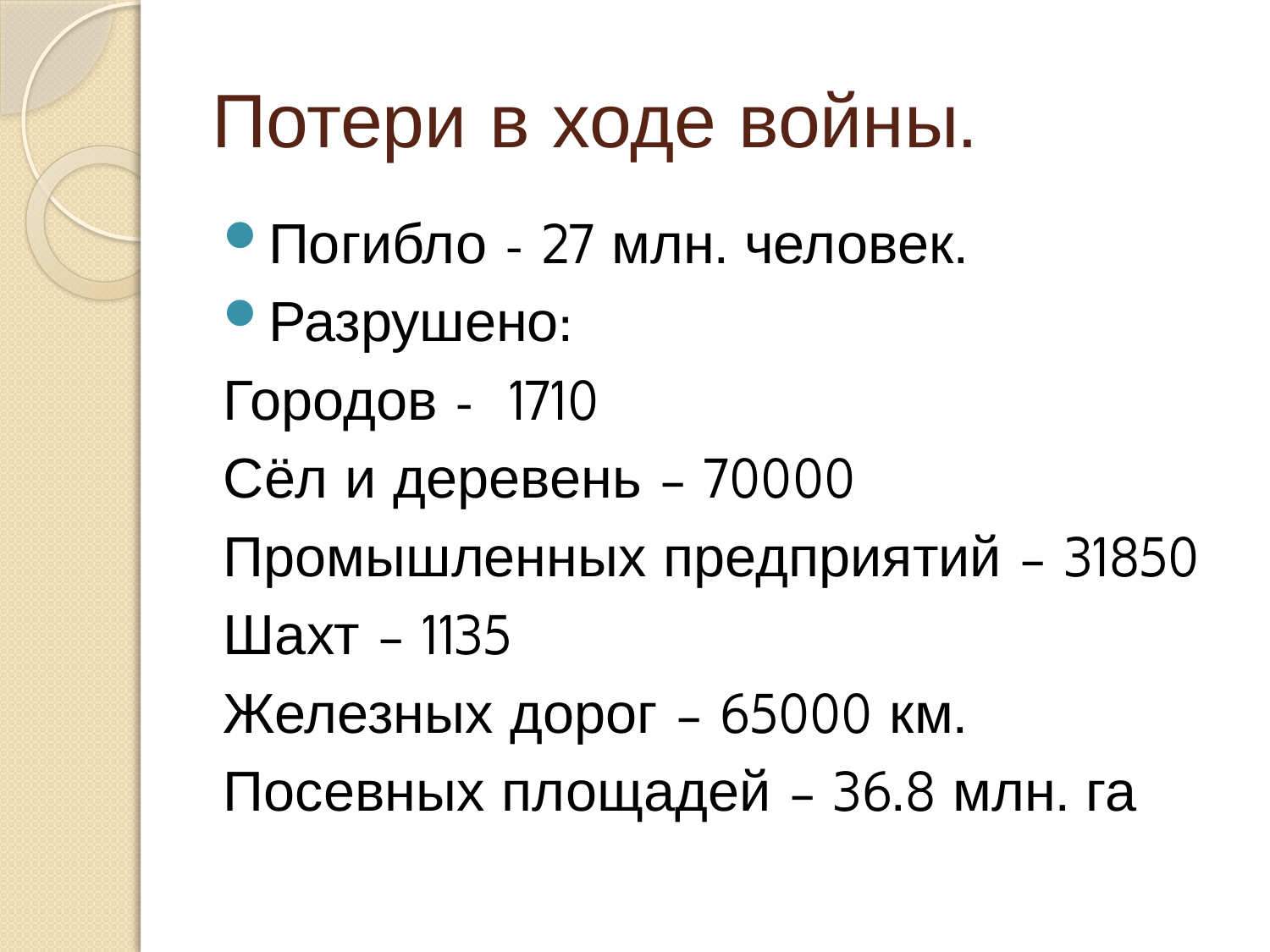

# Потери в ходе войны.
Погибло - 27 млн. человек.
Разрушено:
Городов -  1710
Сёл и деревень – 70000
Промышленных предприятий – 31850
Шахт – 1135
Железных дорог – 65000 км.
Посевных площадей – 36.8 млн. га